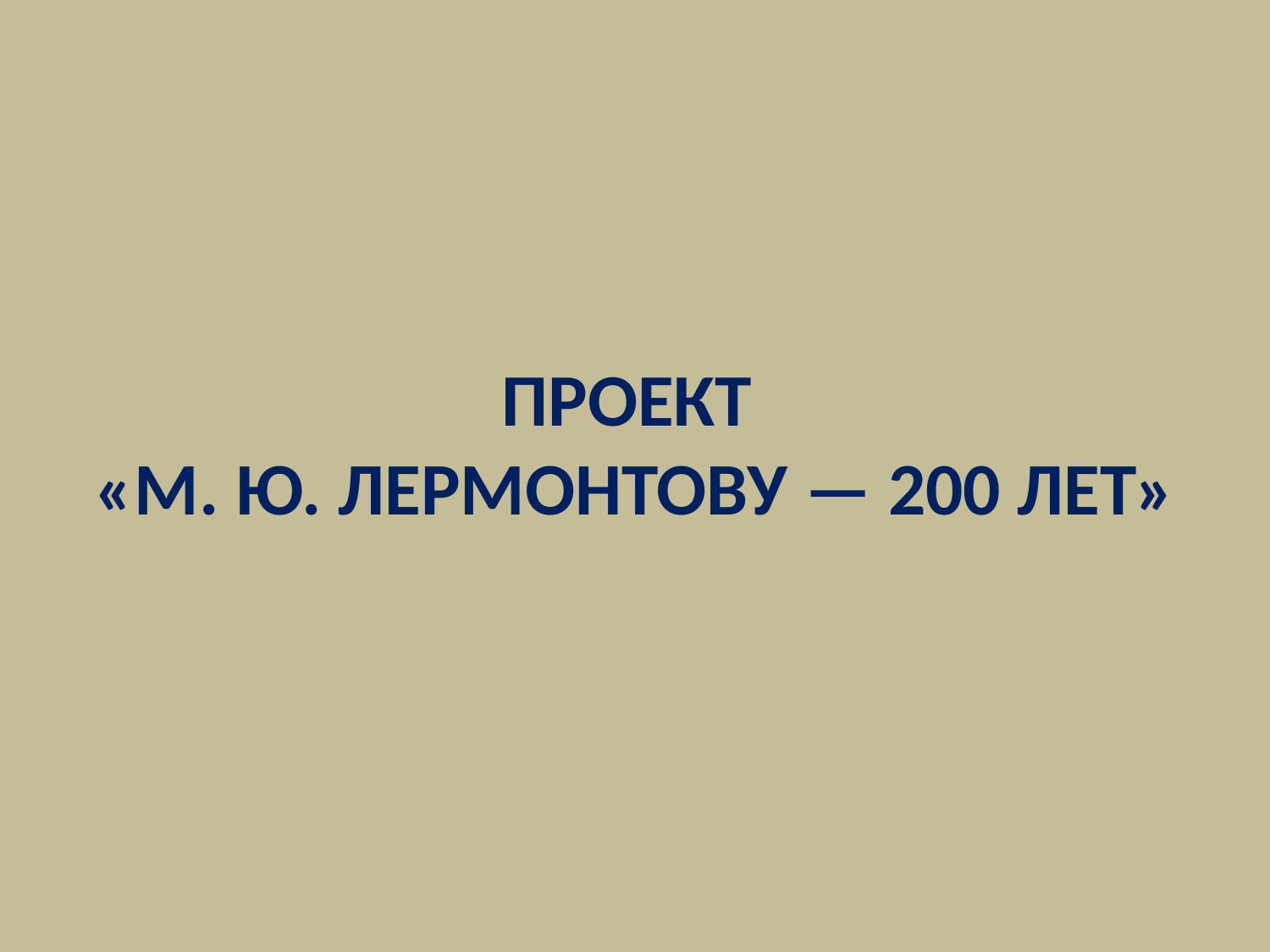

# ПРОЕКТ «М. Ю. ЛЕРМОНТОВУ — 200 ЛЕТ»